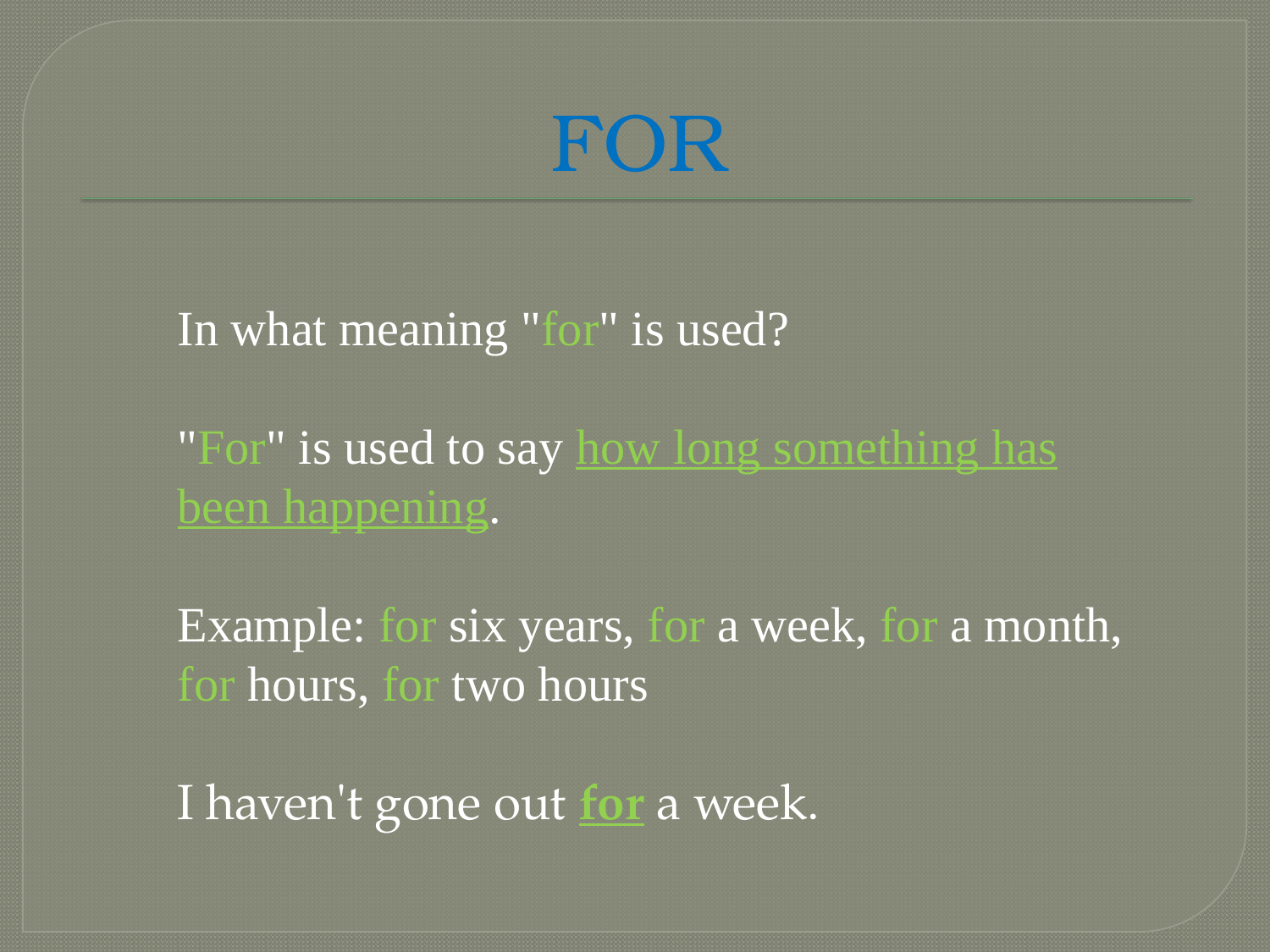

# FOR
In what meaning "for" is used?

"For" is used to say how long something has been happening.

Example: for six years, for a week, for a month, for hours, for two hours

I haven't gone out for a week.